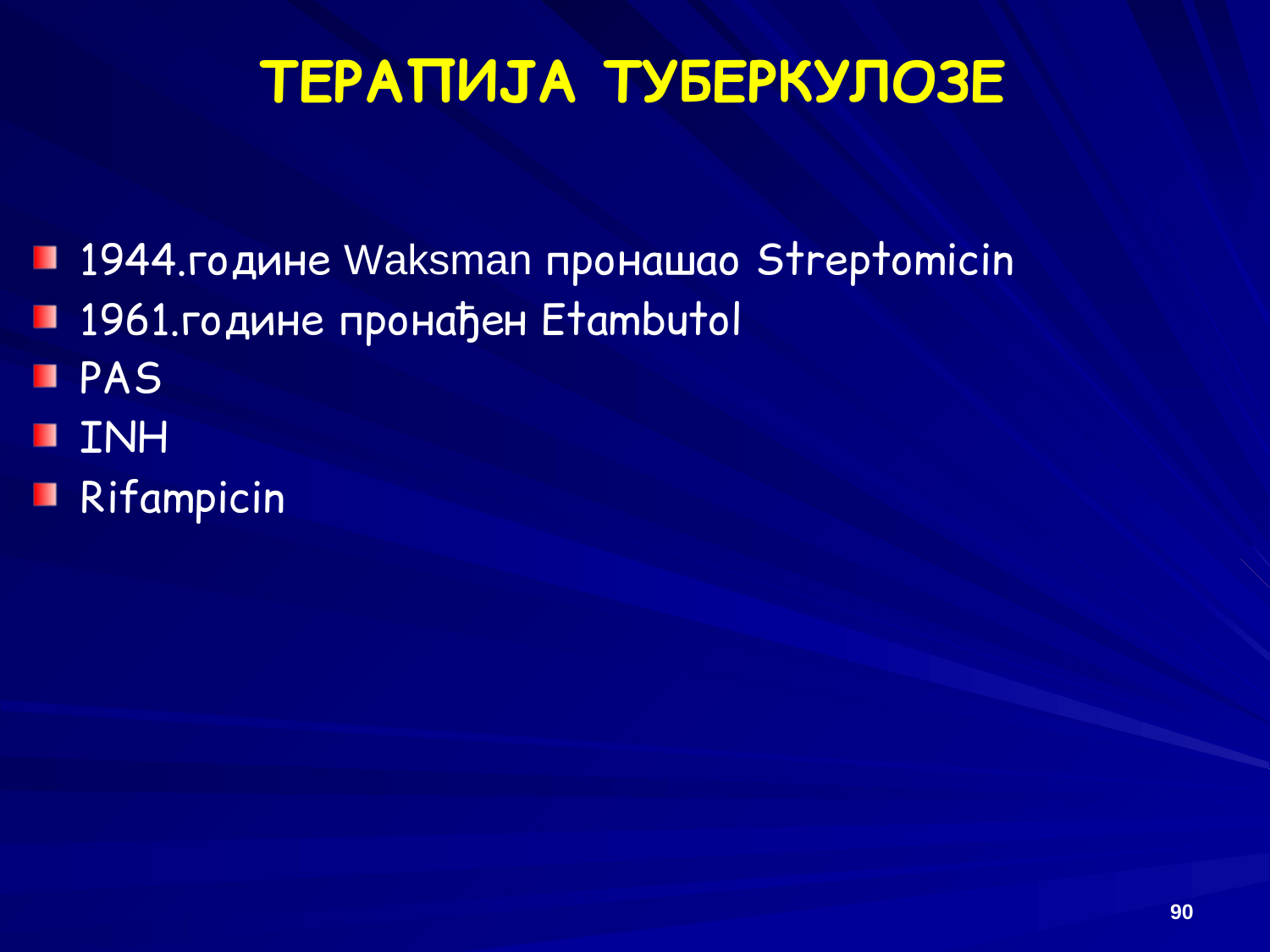

# ТЕРАПИЈА ТУБЕРКУЛОЗЕ

1944.године Waksman пронашао Streptomicin
1961.године пронађен Etambutol
PAS
INH
Rifampicin

90